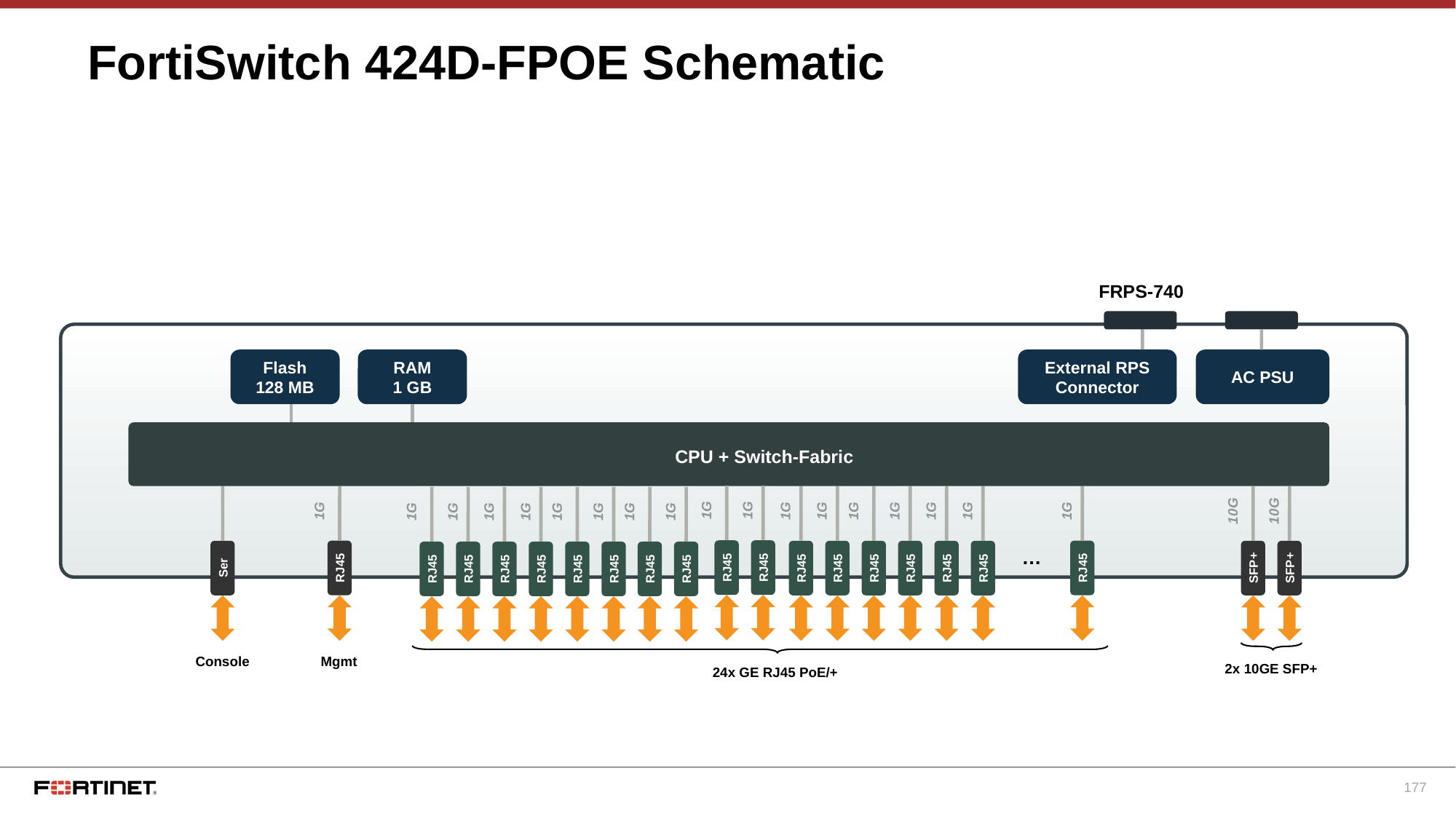

# FortiSwitch 424D-FPOE Schematic
FRPS-740

Flash
128 MB
RAM
1 GB
External RPS Connector
AC PSU

  CPU + Switch-Fabric

1G
1G
1G
1G
1G
1G
1G
1G
1G
1G
10G
10G
1G
1G
1G
1G
1G
1G
1G
1G
…
RJ45
RJ45
RJ45
RJ45
Ser
RJ45
RJ45
RJ45
RJ45
RJ45
RJ45
SFP+
SFP+
RJ45
RJ45
RJ45
RJ45
RJ45
RJ45
RJ45
RJ45

Console
Mgmt
2x 10GE SFP+
24x GE RJ45 PoE/+